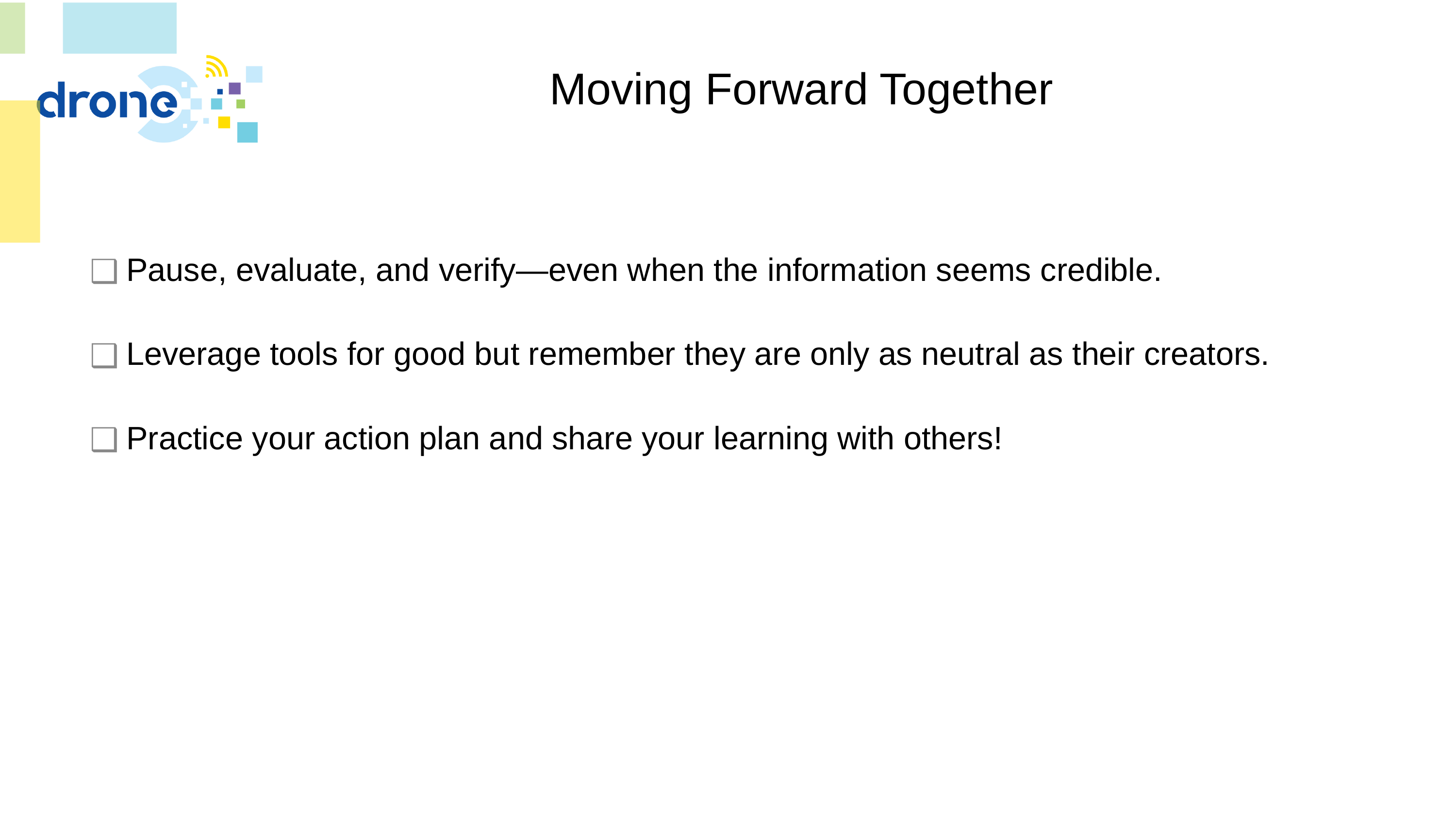

# Moving Forward Together

Pause, evaluate, and verify—even when the information seems credible.
Leverage tools for good but remember they are only as neutral as their creators.
Practice your action plan and share your learning with others!